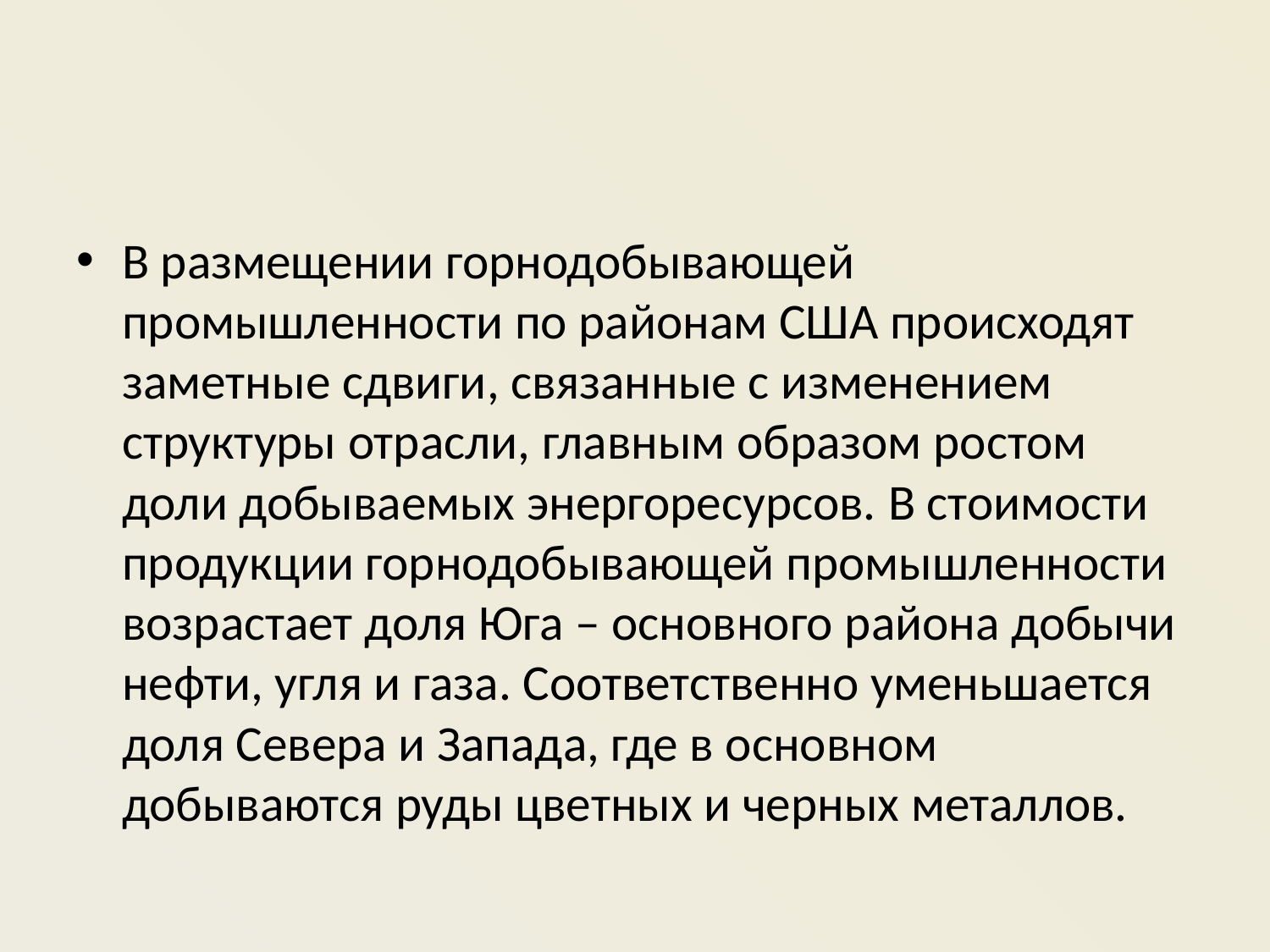

#
В размещении горнодобывающей промышленности по районам США происходят заметные сдвиги, связанные с изменением структуры отрасли, главным образом ростом доли добываемых энергоресурсов. В стоимости продукции горнодобывающей промышленности возрастает доля Юга – основного района добычи нефти, угля и газа. Соответственно уменьшается доля Севера и Запада, где в основном добываются руды цветных и черных металлов.